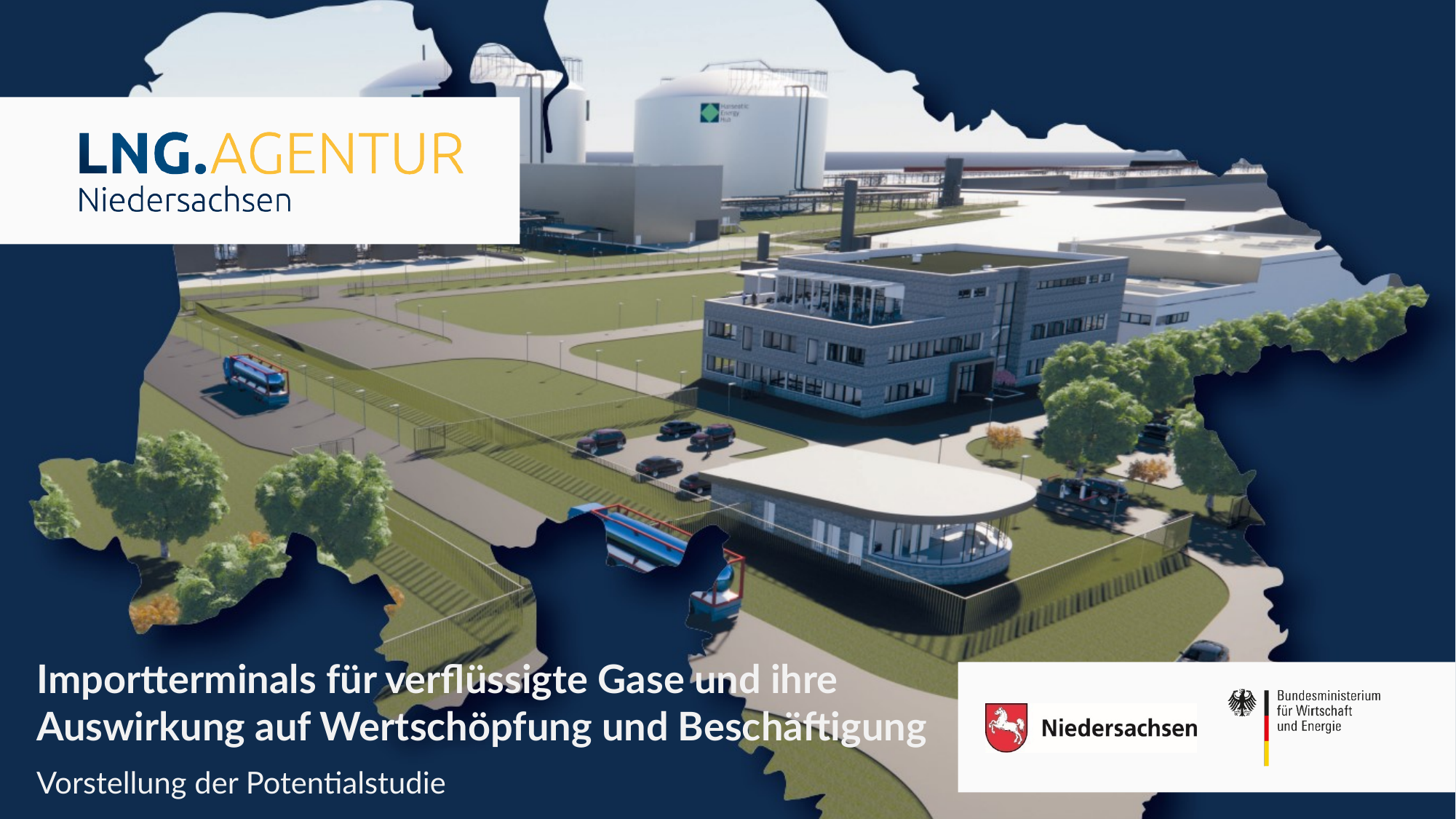

Importterminals für verflüssigte Gase und ihre Auswirkung auf Wertschöpfung und Beschäftigung
Vorstellung der Potentialstudie